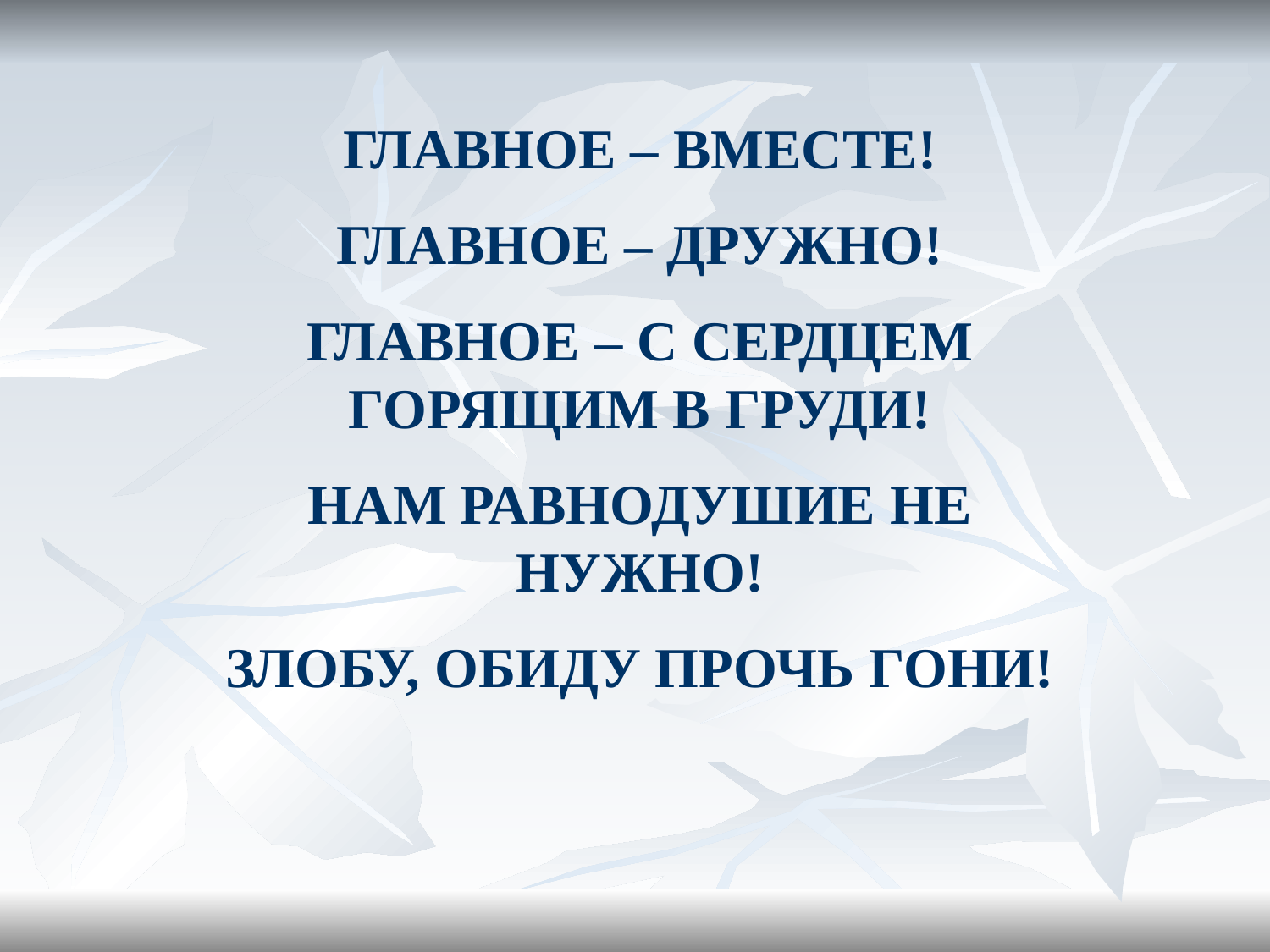

ГЛАВНОЕ – ВМЕСТЕ!
ГЛАВНОЕ – ДРУЖНО!
ГЛАВНОЕ – С СЕРДЦЕМ ГОРЯЩИМ В ГРУДИ!
НАМ РАВНОДУШИЕ НЕ НУЖНО!
ЗЛОБУ, ОБИДУ ПРОЧЬ ГОНИ!